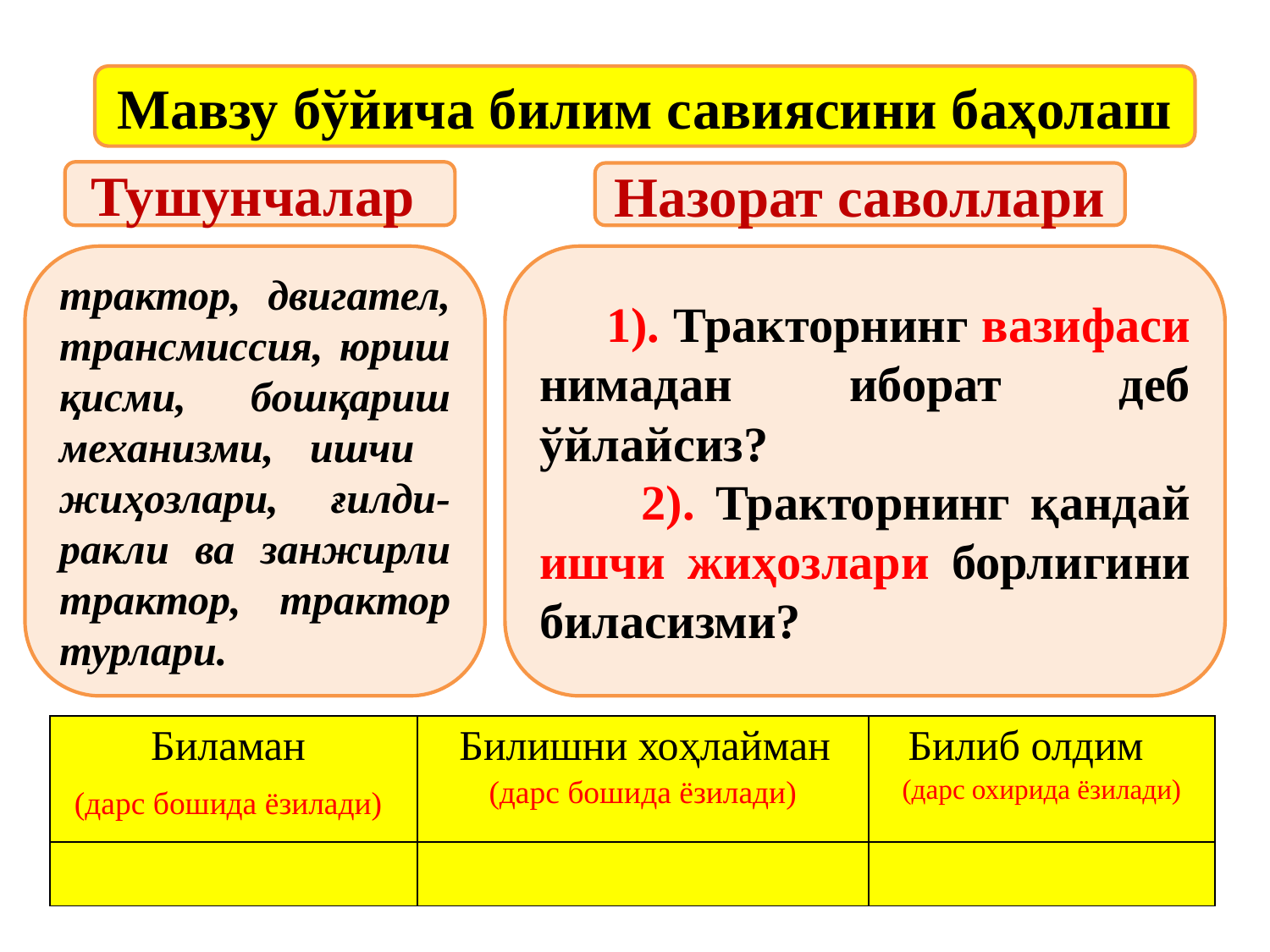

Мавзу бўйича билим савиясини баҳолаш
Тушунчалар
Назорат саволлари
     1). Тракторнинг вазифаси нимадан иборат деб ўйлайсиз?
     2). Тракторнинг қандай ишчи жиҳозлари борлигини биласизми?
трактор,  двигател, трансмиссия, юриш қисми, бошқариш механизми, ишчи  жиҳозлари, ғилди-ракли ва занжирли трактор, трактор турлари.
| Биламан (дарс бошида ёзилади) | Билишни хоҳлайман (дарс бошида ёзилади) | Билиб олдим (дарс охирида ёзилади) |
| --- | --- | --- |
|  |  |  |